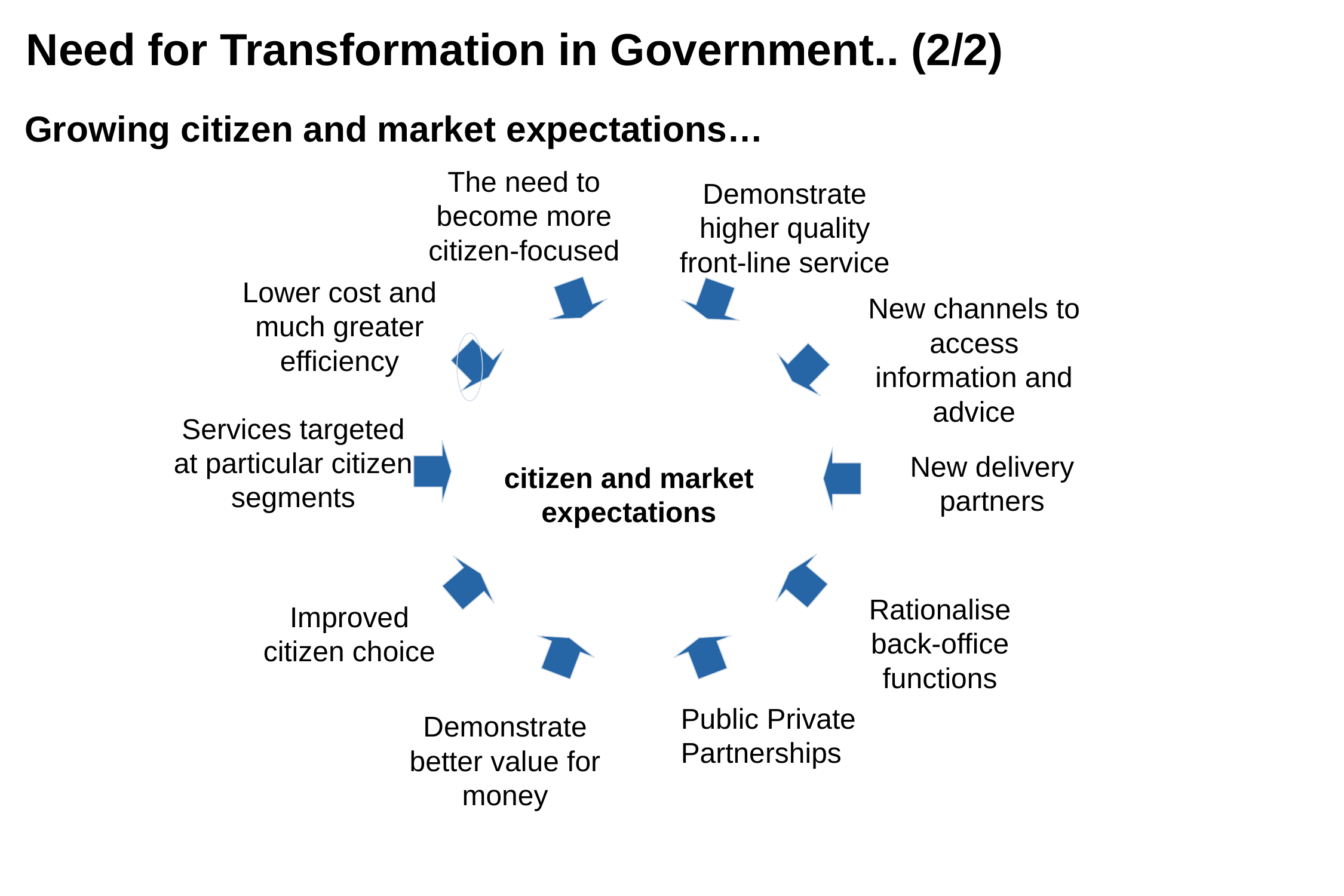

# Need for Transformation in Government.. (2/2)
Growing citizen and market expectations…
The need to become more citizen-focused
Demonstrate higher quality front-line service
Lower cost and much greater efficiency

New channels to access information and advice

Services targeted at particular citizen segments
New delivery partners
citizen and market expectations
Rationalise back-office functions
Improved citizen choice
Public Private Partnerships
Demonstrate better value for money